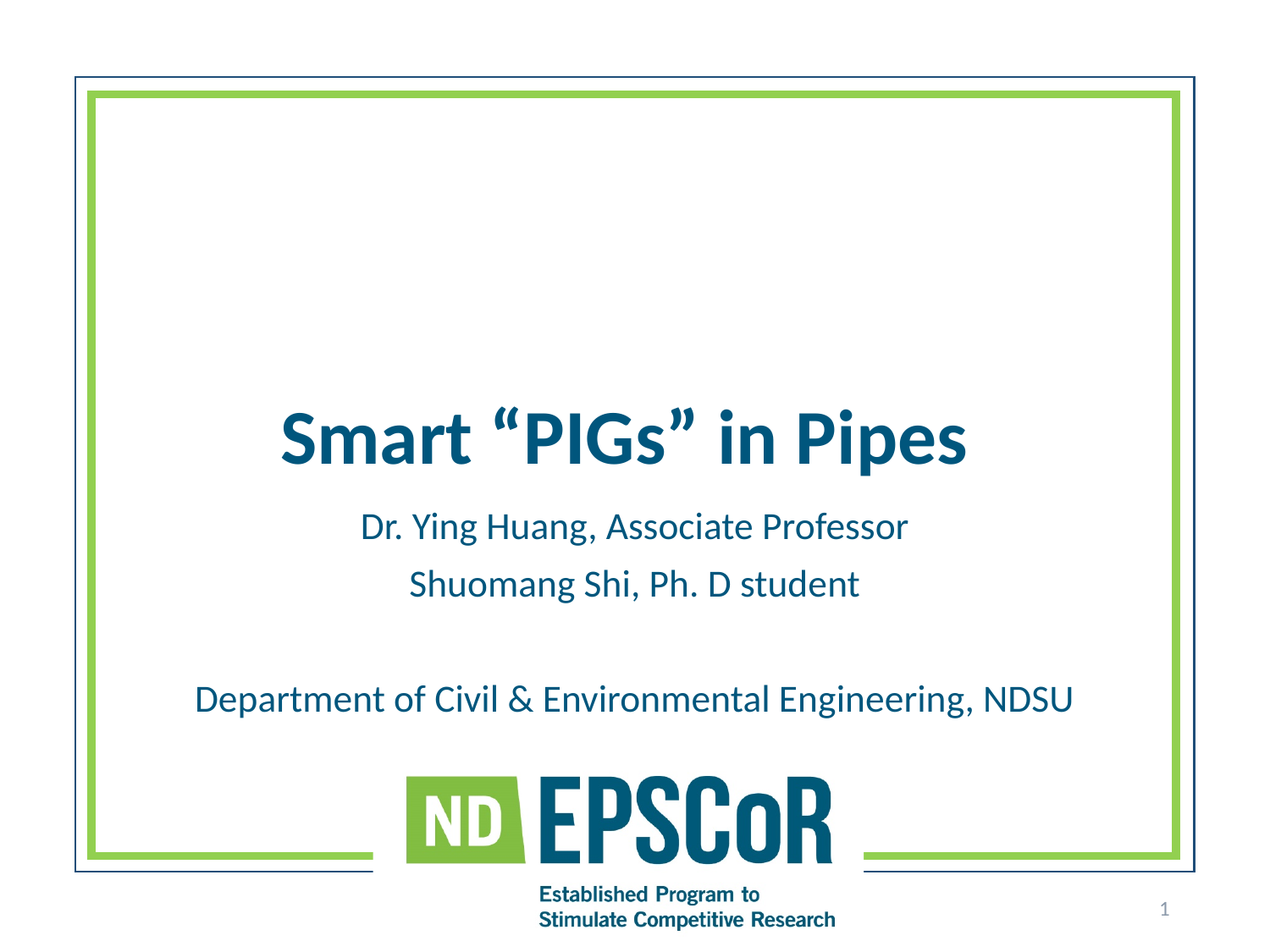

# Smart “PIGs” in Pipes
Dr. Ying Huang, Associate Professor
Shuomang Shi, Ph. D student

Department of Civil & Environmental Engineering, NDSU

1